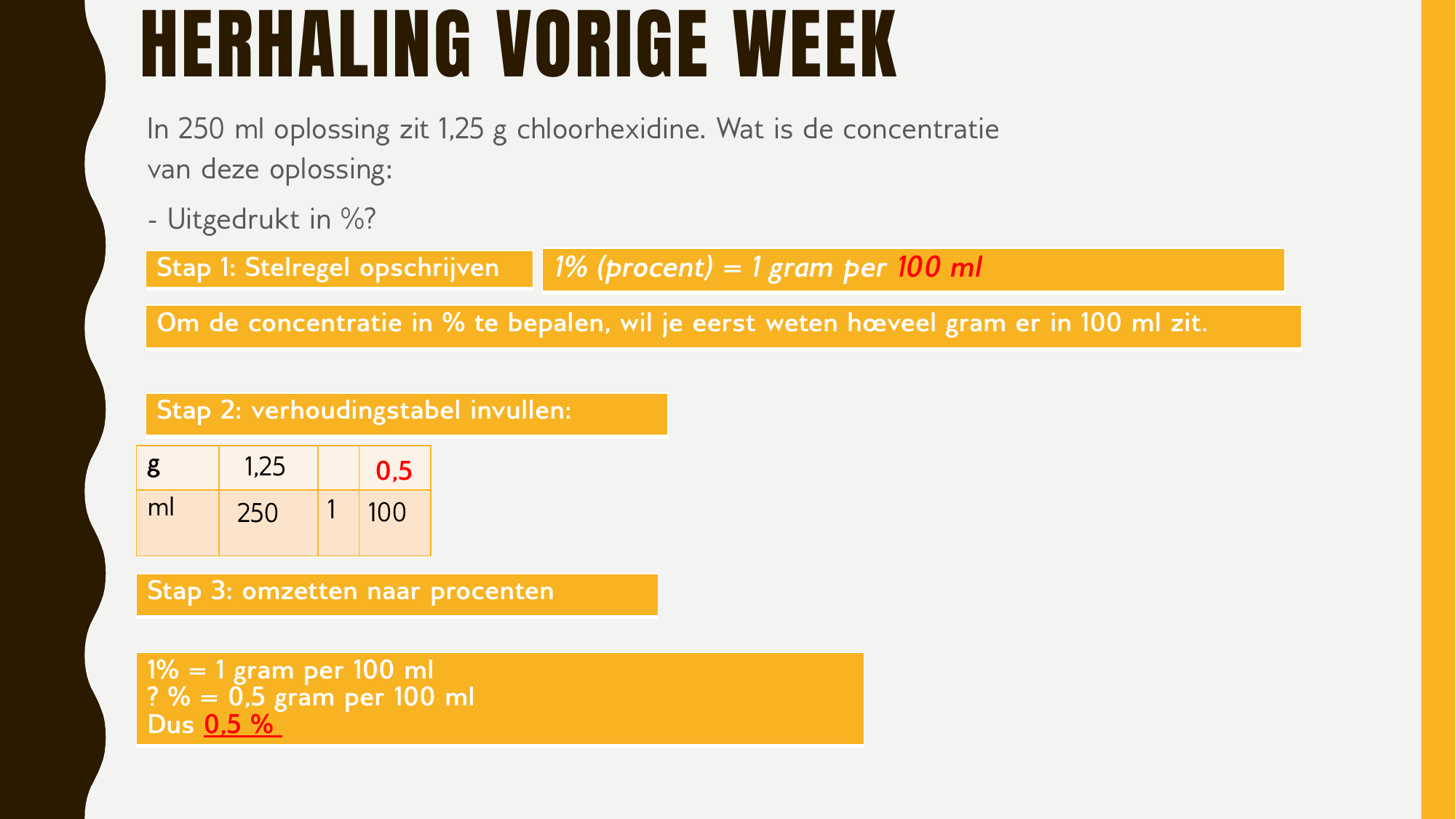

# Herhaling vorige week
In 250 ml oplossing zit 1,25 g chloorhexidine. Wat is de concentratie van deze oplossing:
- Uitgedrukt in %?

| 1% (procent) = 1 gram per 100 ml |
| --- |
| Stap 1: Stelregel opschrijven |
| --- |
| Om de concentratie in % te bepalen, wil je eerst weten hoeveel gram er in 100 ml zit. |
| --- |
| Stap 2: verhoudingstabel invullen: |
| --- |
1,25
| g |  |  |  |
| --- | --- | --- | --- |
| ml |  |  |  |
0,5
1
100
250
| Stap 3: omzetten naar procenten |
| --- |
| 1% = 1 gram per 100 ml ? % = 0,5 gram per 100 ml Dus 0,5 % |
| --- |